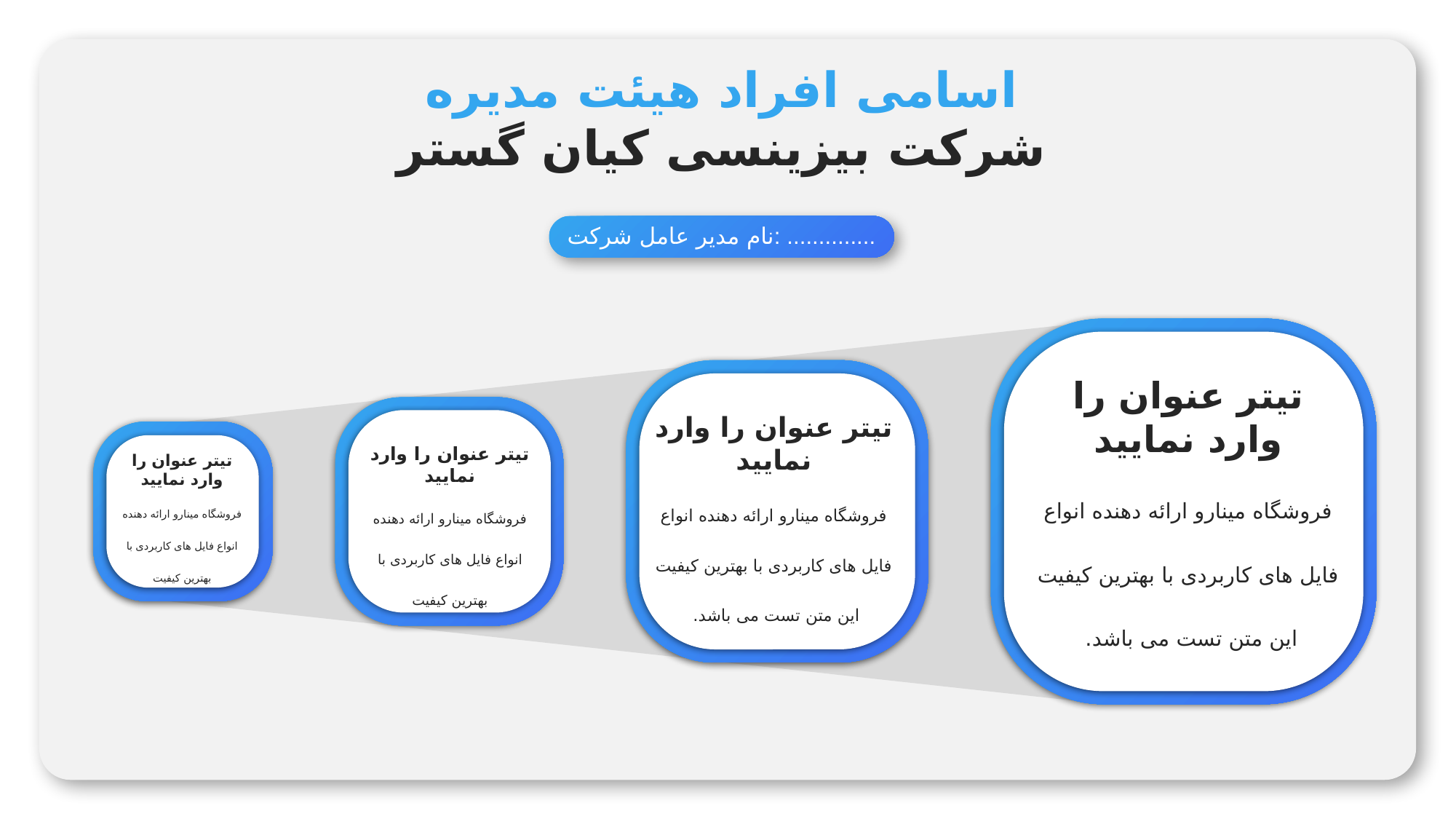

اسامی افراد هیئت مدیره
شرکت بیزینسی کیان گستر

نام مدیر عامل شرکت: ..............

تیتر عنوان را وارد نمایید
فروشگاه مینارو ارائه دهنده انواع فایل های کاربردی با بهترین کیفیت این متن تست می باشد.

تیتر عنوان را وارد نمایید
فروشگاه مینارو ارائه دهنده انواع فایل های کاربردی با بهترین کیفیت این متن تست می باشد.

تیتر عنوان را وارد نمایید
فروشگاه مینارو ارائه دهنده انواع فایل های کاربردی با بهترین کیفیت
تیتر عنوان را وارد نمایید
فروشگاه مینارو ارائه دهنده انواع فایل های کاربردی با بهترین کیفیت